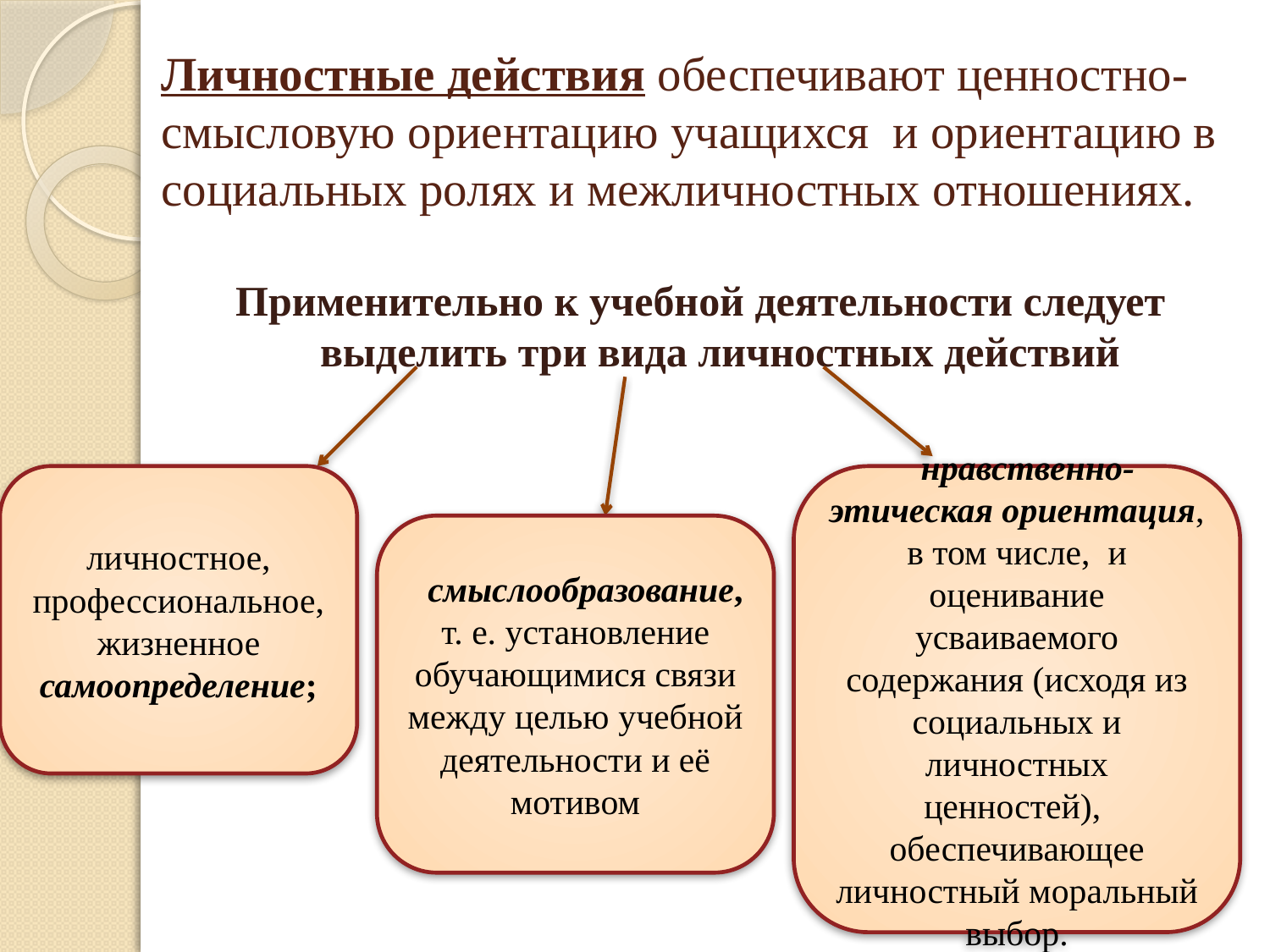

# Личностные действия обеспечивают ценностно-смысловую ориентацию учащихся  и ориентацию в социальных ролях и межличностных отношениях.
Применительно к учебной деятельности следует выделить три вида личностных действий
личностное, профессиональное, жизненное самоопределение;
  нравственно-этическая ориентация, в том числе,  и оценивание усваиваемого содержания (исходя из социальных и личностных ценностей),  обеспечивающее личностный моральный выбор.
  смыслообразование, т. е. установление обучающимися связи между целью учебной деятельности и её мотивом